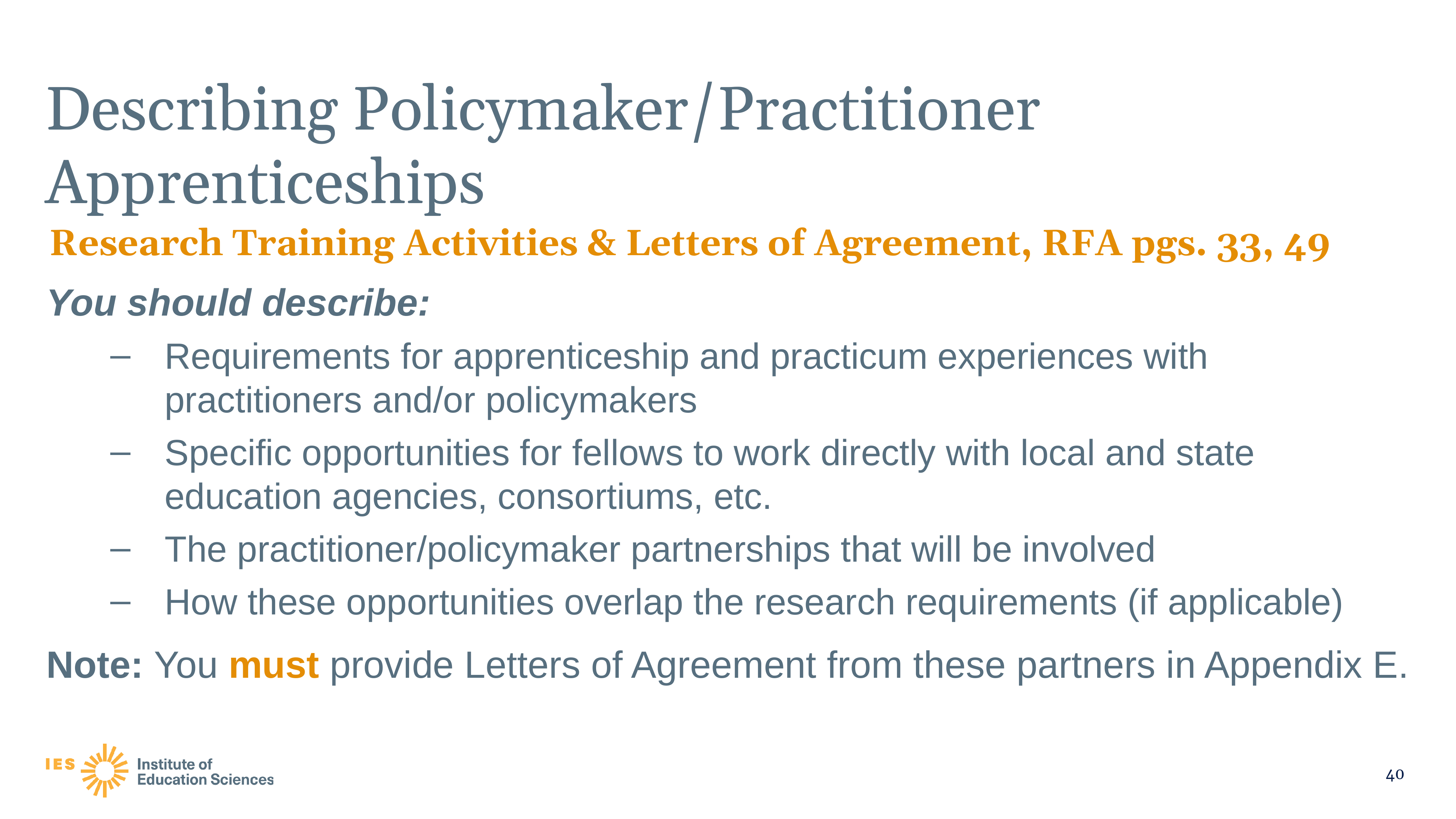

# Describing Policymaker/Practitioner Apprenticeships
Research Training Activities & Letters of Agreement, RFA pgs. 33, 49
You should describe:
Requirements for apprenticeship and practicum experiences with practitioners and/or policymakers
Specific opportunities for fellows to work directly with local and state education agencies, consortiums, etc.
The practitioner/policymaker partnerships that will be involved
How these opportunities overlap the research requirements (if applicable)
Note: You must provide Letters of Agreement from these partners in Appendix E.

40